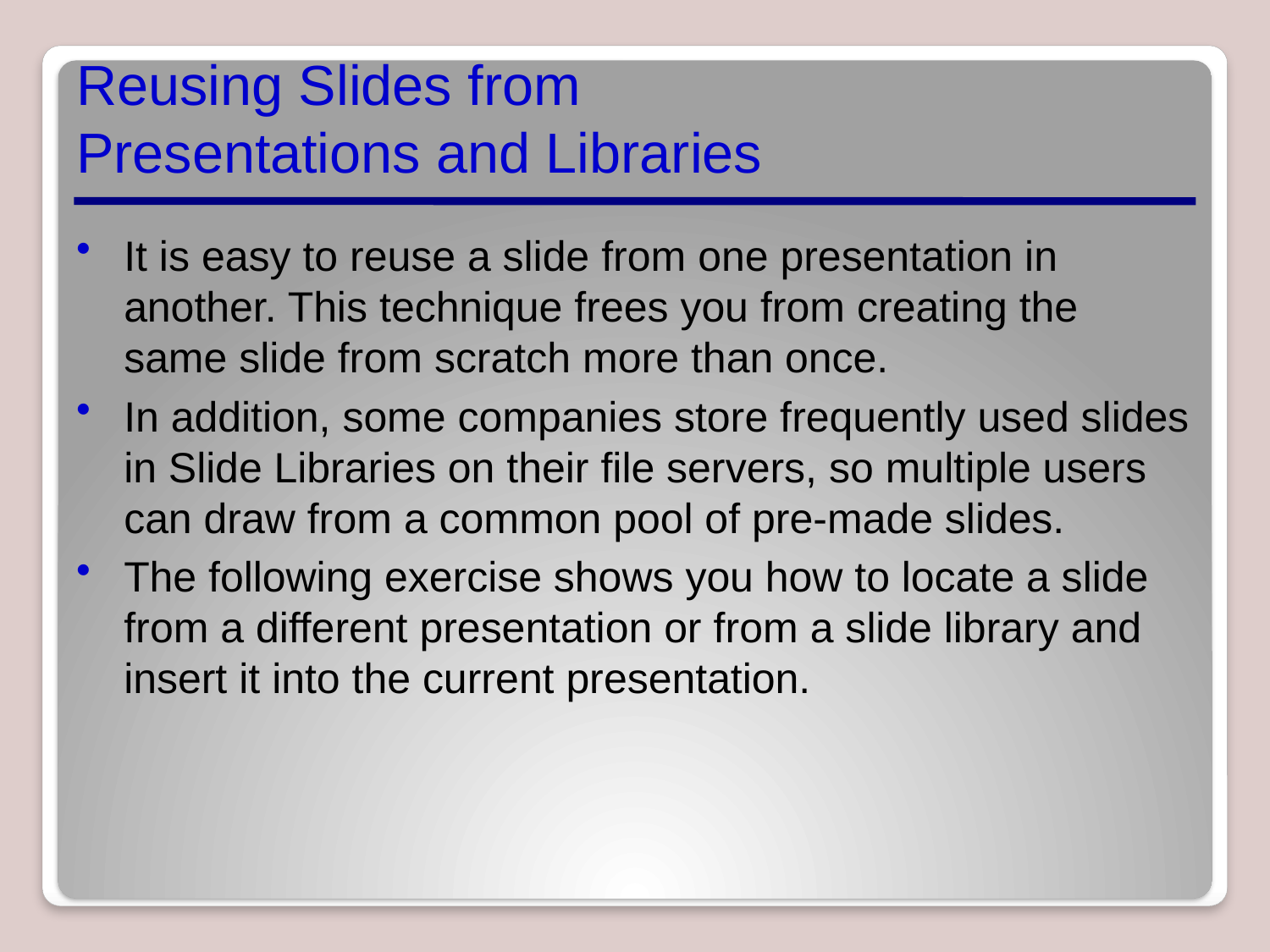

# Reusing Slides from Presentations and Libraries
It is easy to reuse a slide from one presentation in another. This technique frees you from creating the same slide from scratch more than once.
In addition, some companies store frequently used slides in Slide Libraries on their file servers, so multiple users can draw from a common pool of pre-made slides.
The following exercise shows you how to locate a slide from a different presentation or from a slide library and insert it into the current presentation.